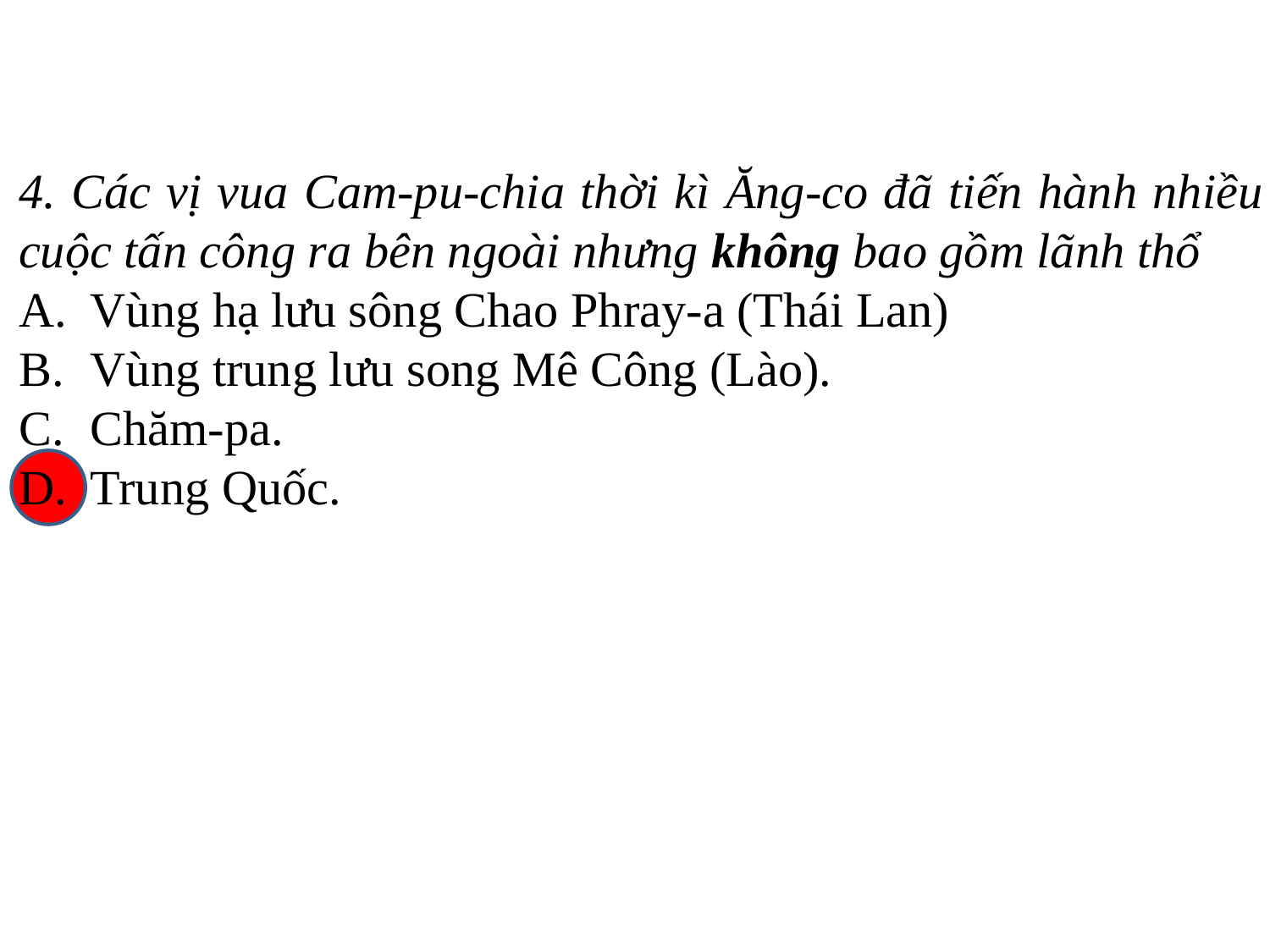

4. Các vị vua Cam-pu-chia thời kì Ăng-co đã tiến hành nhiều cuộc tấn công ra bên ngoài nhưng không bao gồm lãnh thổ
Vùng hạ lưu sông Chao Phray-a (Thái Lan)
Vùng trung lưu song Mê Công (Lào).
Chăm-pa.
Trung Quốc.